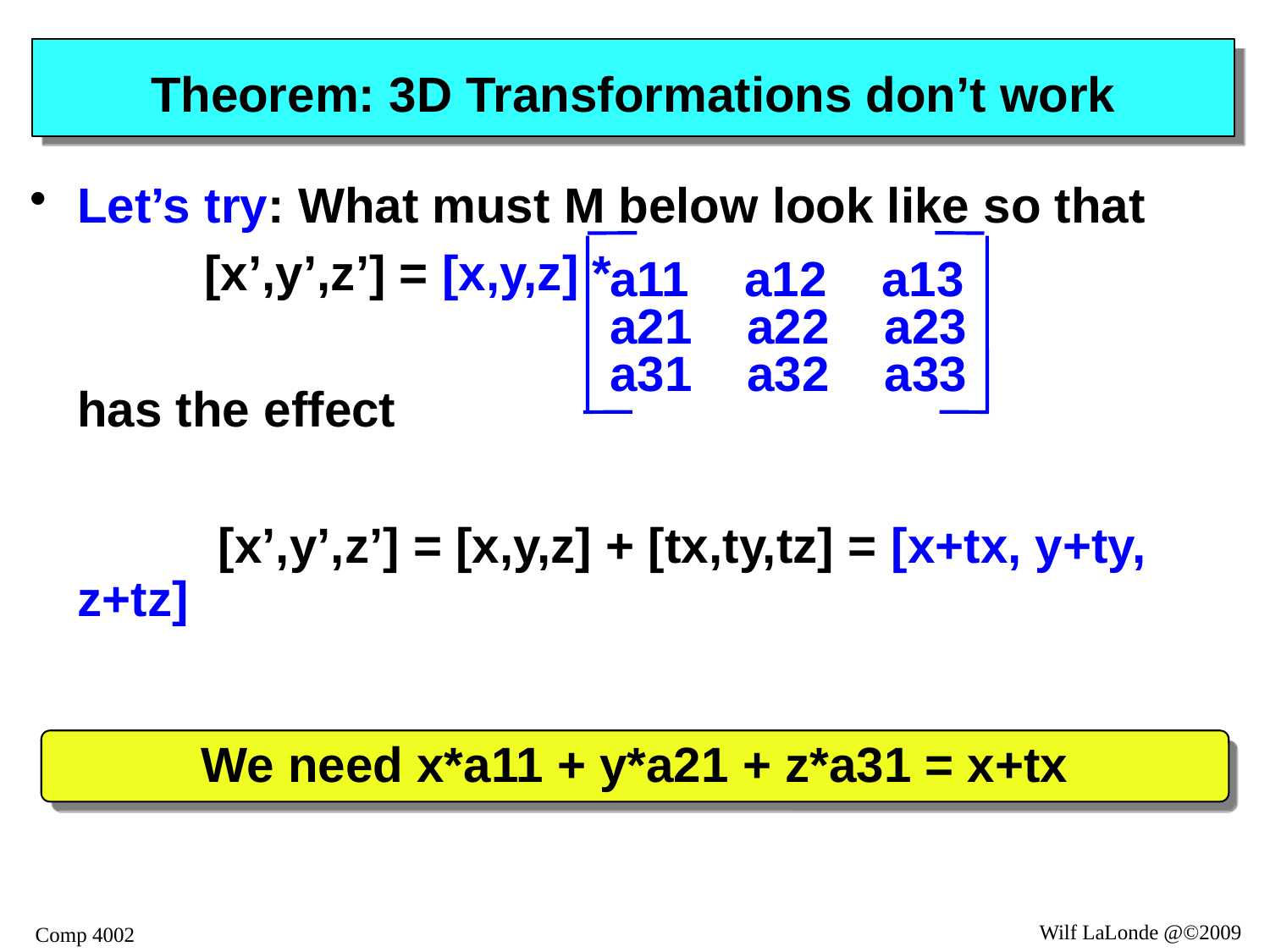

# Theorem: 3D Transformations don’t work
Let’s try: What must M below look like so that
	 	[x’,y’,z’] = [x,y,z] *

	has the effect

		 [x’,y’,z’] = [x,y,z] + [tx,ty,tz] = [x+tx, y+ty, z+tz]

a11    a12    a13
a21    a22    a23
a31    a32    a33
We need x*a11 + y*a21 + z*a31 = x+tx